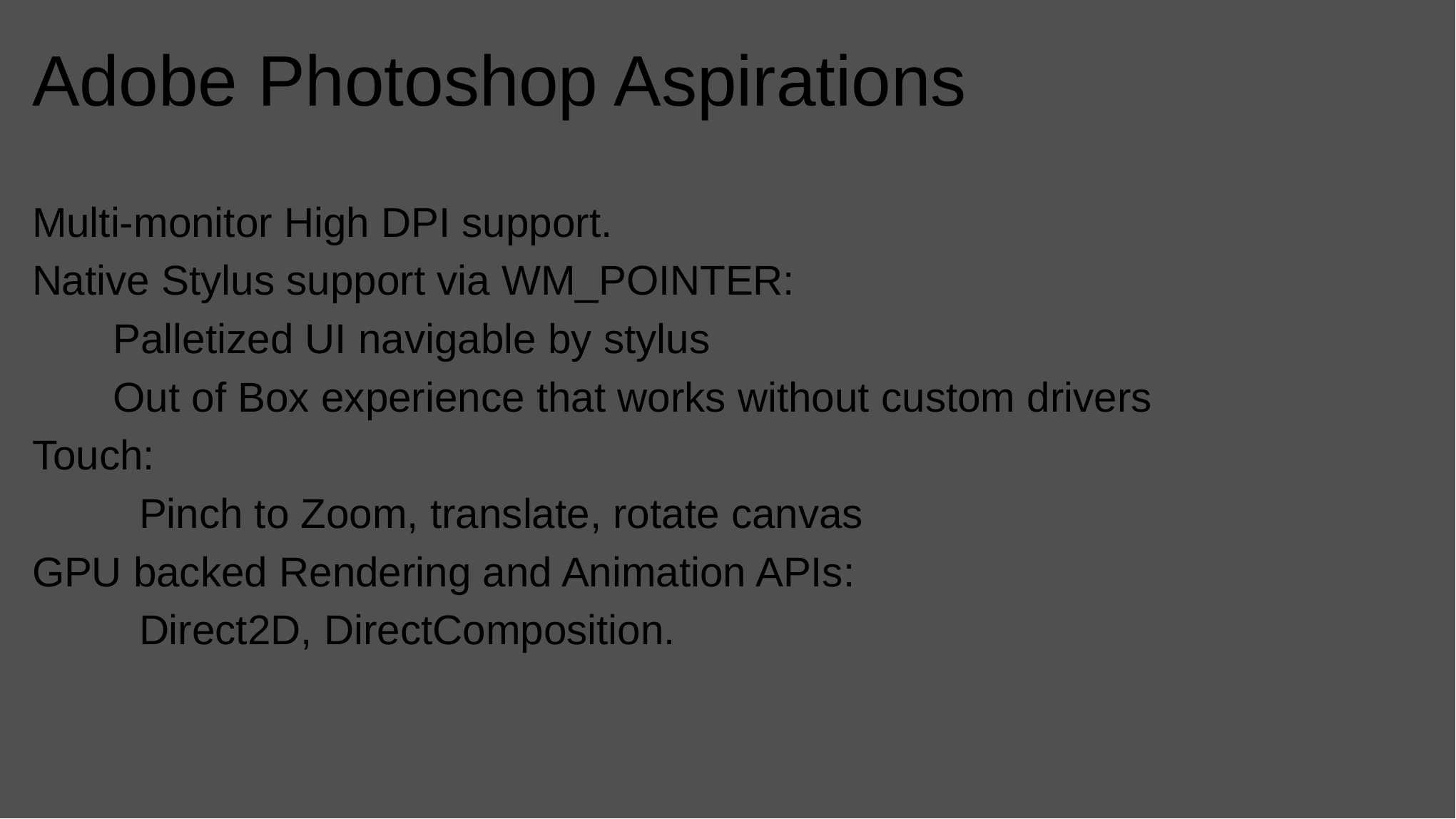

# Adobe Photoshop Aspirations
Multi-monitor High DPI support.
Native Stylus support via WM_POINTER:
       Palletized UI navigable by stylus
       Out of Box experience that works without custom drivers
Touch:
	Pinch to Zoom, translate, rotate canvas
GPU backed Rendering and Animation APIs:
	Direct2D, DirectComposition.